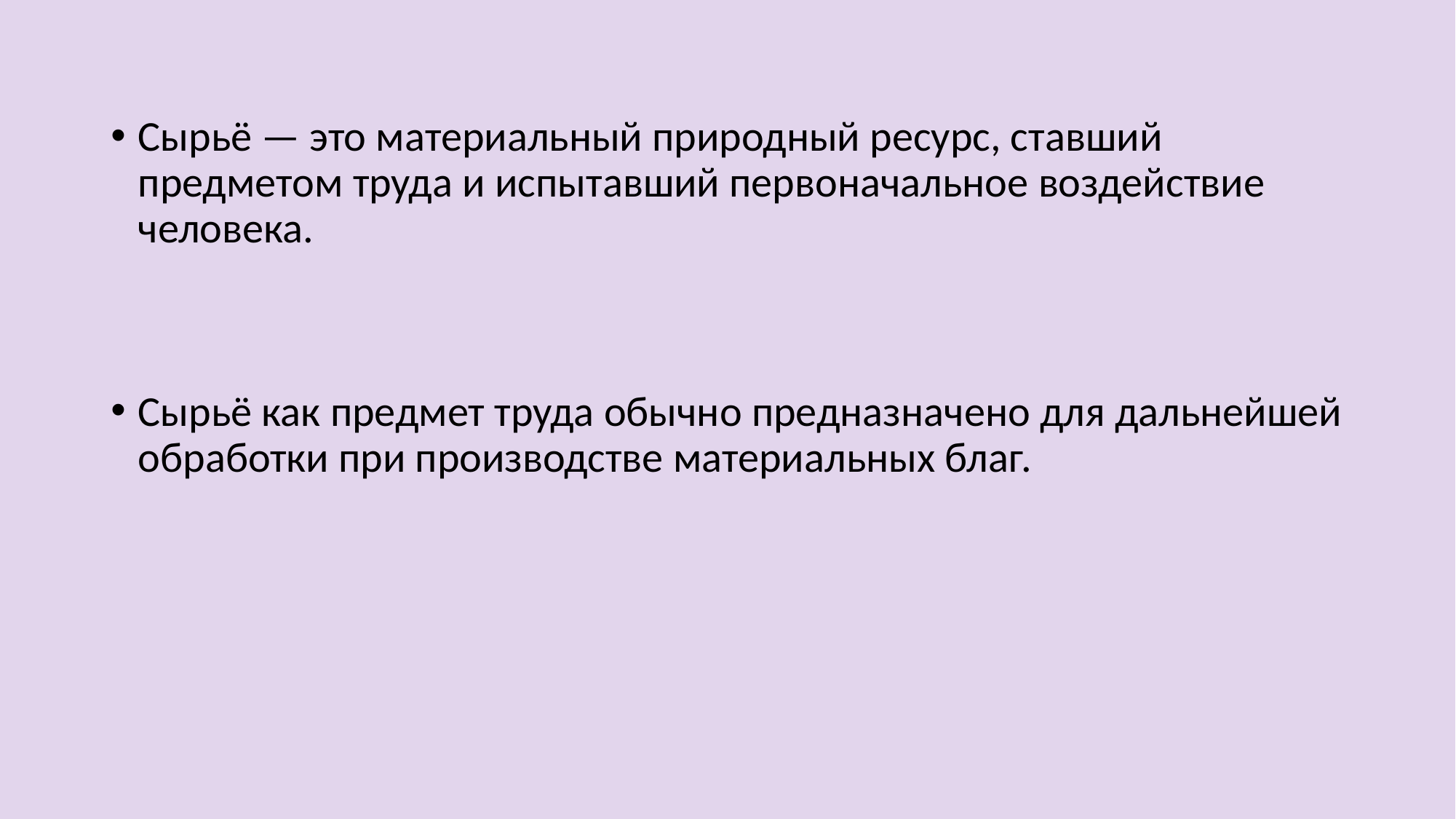

Сырьё — это материальный природный ресурс, ставший предметом труда и испытавший первоначальное воздействие человека.

Сырьё как предмет труда обычно предназначено для дальнейшей обработки при производстве материальных благ.